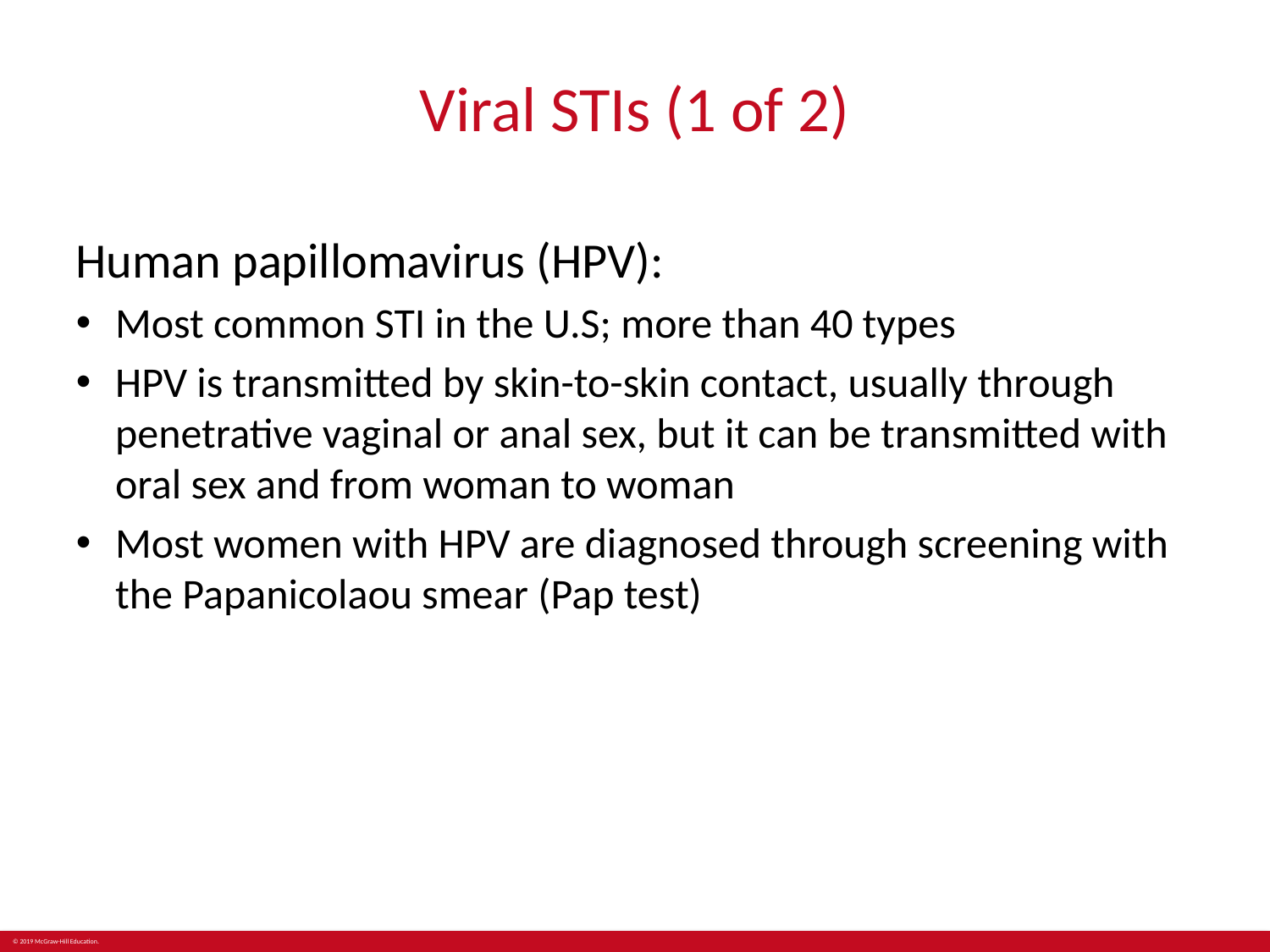

# Viral STIs (1 of 2)
Human papillomavirus (HPV):
Most common STI in the U.S; more than 40 types
HPV is transmitted by skin-to-skin contact, usually through penetrative vaginal or anal sex, but it can be transmitted with oral sex and from woman to woman
Most women with HPV are diagnosed through screening with the Papanicolaou smear (Pap test)